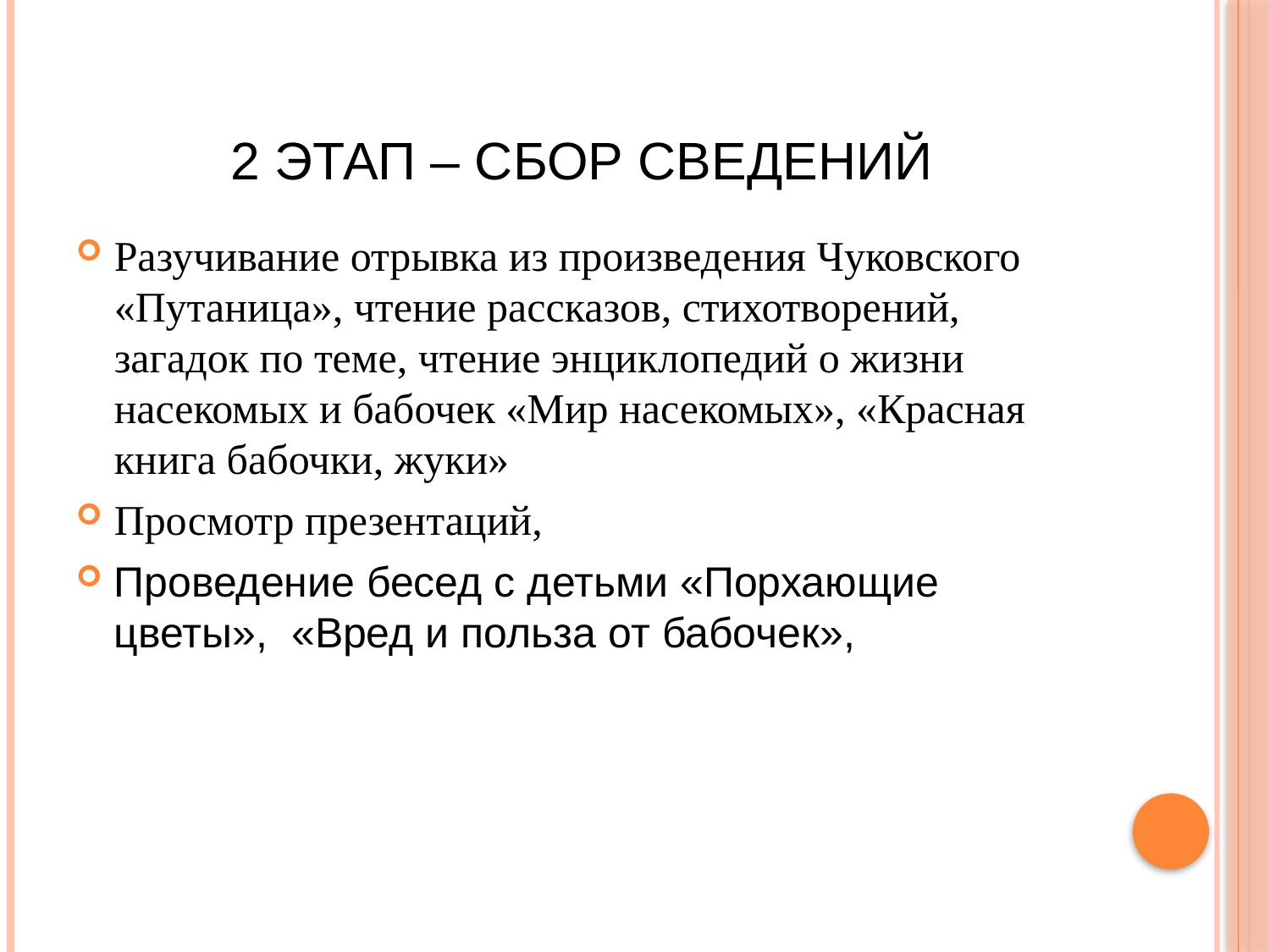

# 2 этап – сбор сведений
Разучивание отрывка из произведения Чуковского «Путаница», чтение рассказов, стихотворений, загадок по теме, чтение энциклопедий о жизни насекомых и бабочек «Мир насекомых», «Красная книга бабочки, жуки»
Просмотр презентаций,
Проведение бесед с детьми «Порхающие цветы»,  «Вред и польза от бабочек»,